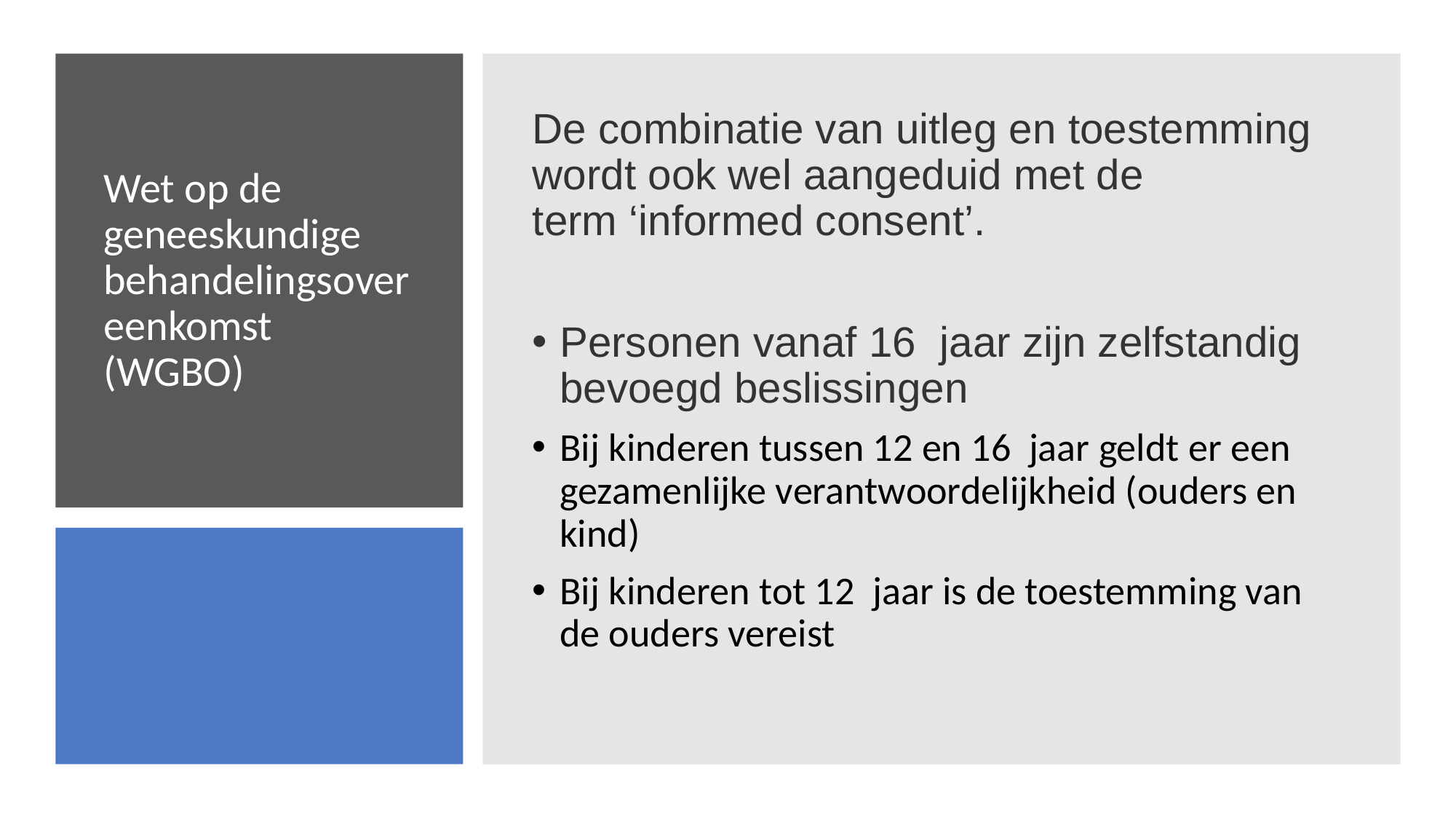

De combinatie van uitleg en toestemming wordt ook wel aangeduid met de term ‘informed consent’.

Personen vanaf 16  jaar zijn zelfstandig bevoegd beslissingen
Bij kinderen tussen 12 en 16  jaar geldt er een gezamenlijke verantwoordelijkheid (ouders en kind)
Bij kinderen tot 12  jaar is de toestemming van de ouders vereist
# Wet op de geneeskundige behandelingsovereenkomst (WGBO)